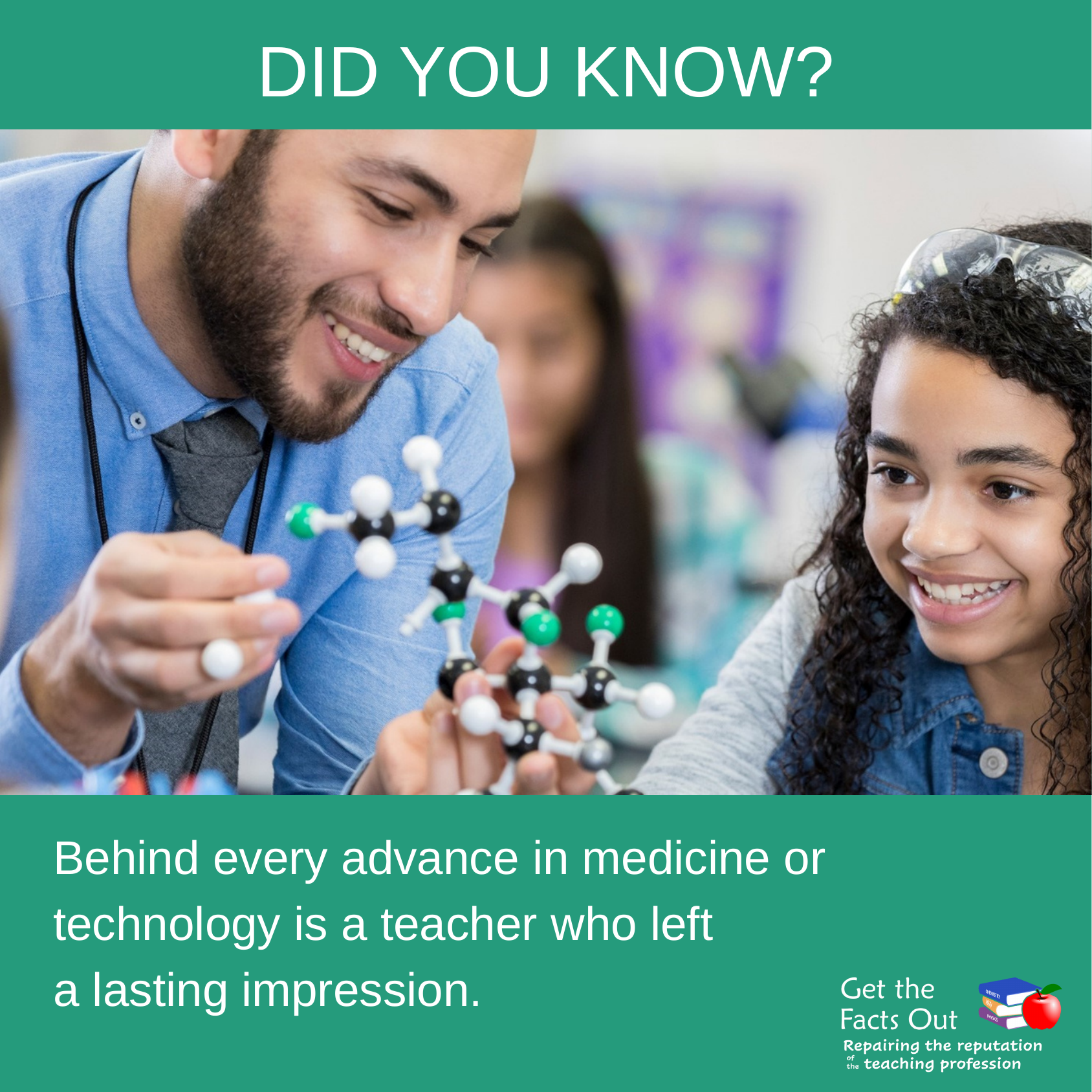

DID YOU KNOW?

Behind every advance in medicine or technology is a teacher who left
a lasting impression.